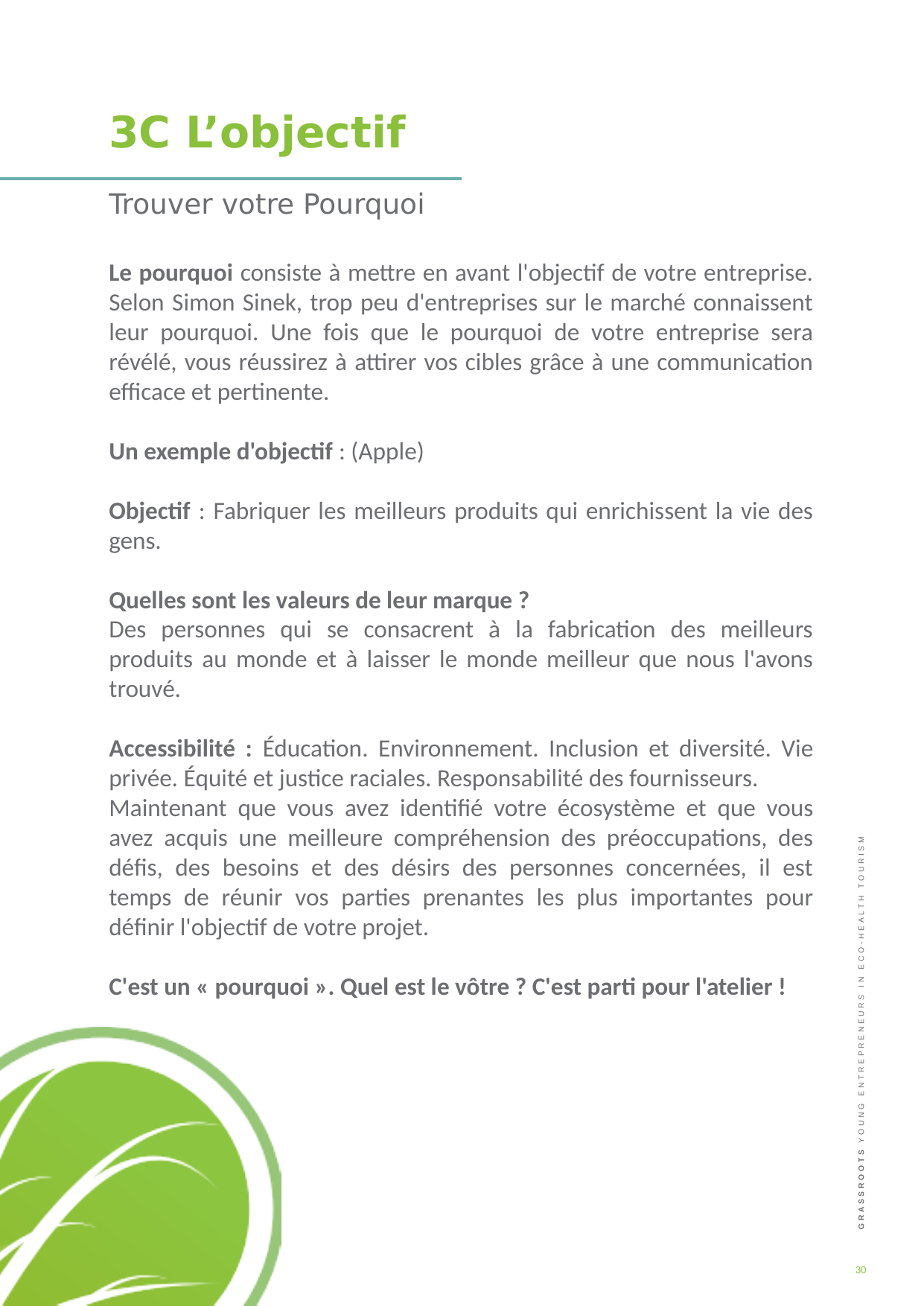

3C L’objectif
Trouver votre Pourquoi
Le pourquoi consiste à mettre en avant l'objectif de votre entreprise. Selon Simon Sinek, trop peu d'entreprises sur le marché connaissent leur pourquoi. Une fois que le pourquoi de votre entreprise sera révélé, vous réussirez à attirer vos cibles grâce à une communication efficace et pertinente.

Un exemple d'objectif : (Apple)

Objectif : Fabriquer les meilleurs produits qui enrichissent la vie des gens.

Quelles sont les valeurs de leur marque ?
Des personnes qui se consacrent à la fabrication des meilleurs produits au monde et à laisser le monde meilleur que nous l'avons trouvé.

Accessibilité : Éducation. Environnement. Inclusion et diversité. Vie privée. Équité et justice raciales. Responsabilité des fournisseurs.
Maintenant que vous avez identifié votre écosystème et que vous avez acquis une meilleure compréhension des préoccupations, des défis, des besoins et des désirs des personnes concernées, il est temps de réunir vos parties prenantes les plus importantes pour définir l'objectif de votre projet.

C'est un « pourquoi ». Quel est le vôtre ? C'est parti pour l'atelier !

30